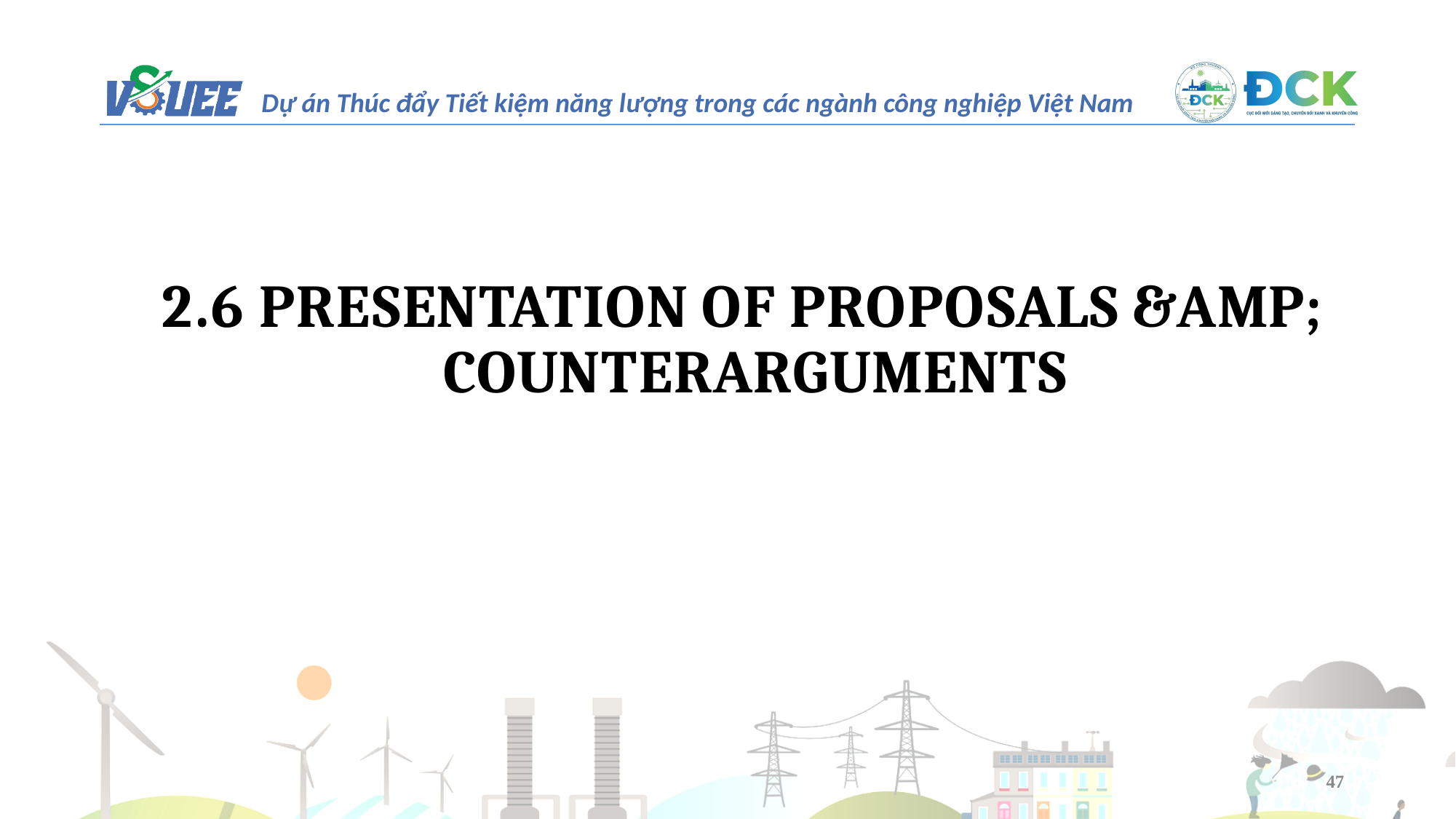

2.6 PRESENTATION OF PROPOSALS &AMP; COUNTERARGUMENTS
47